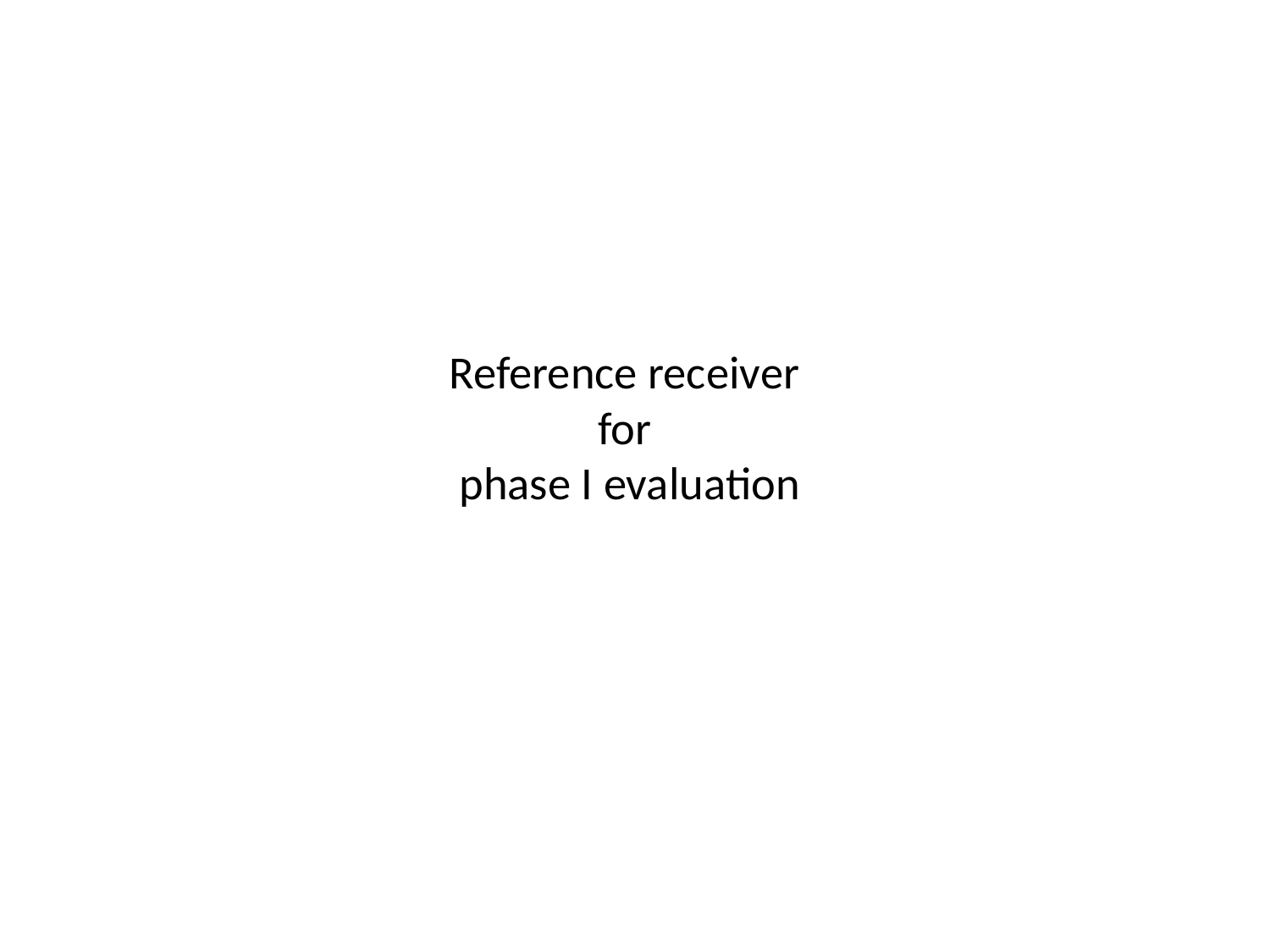

# Reference receiver for phase I evaluation